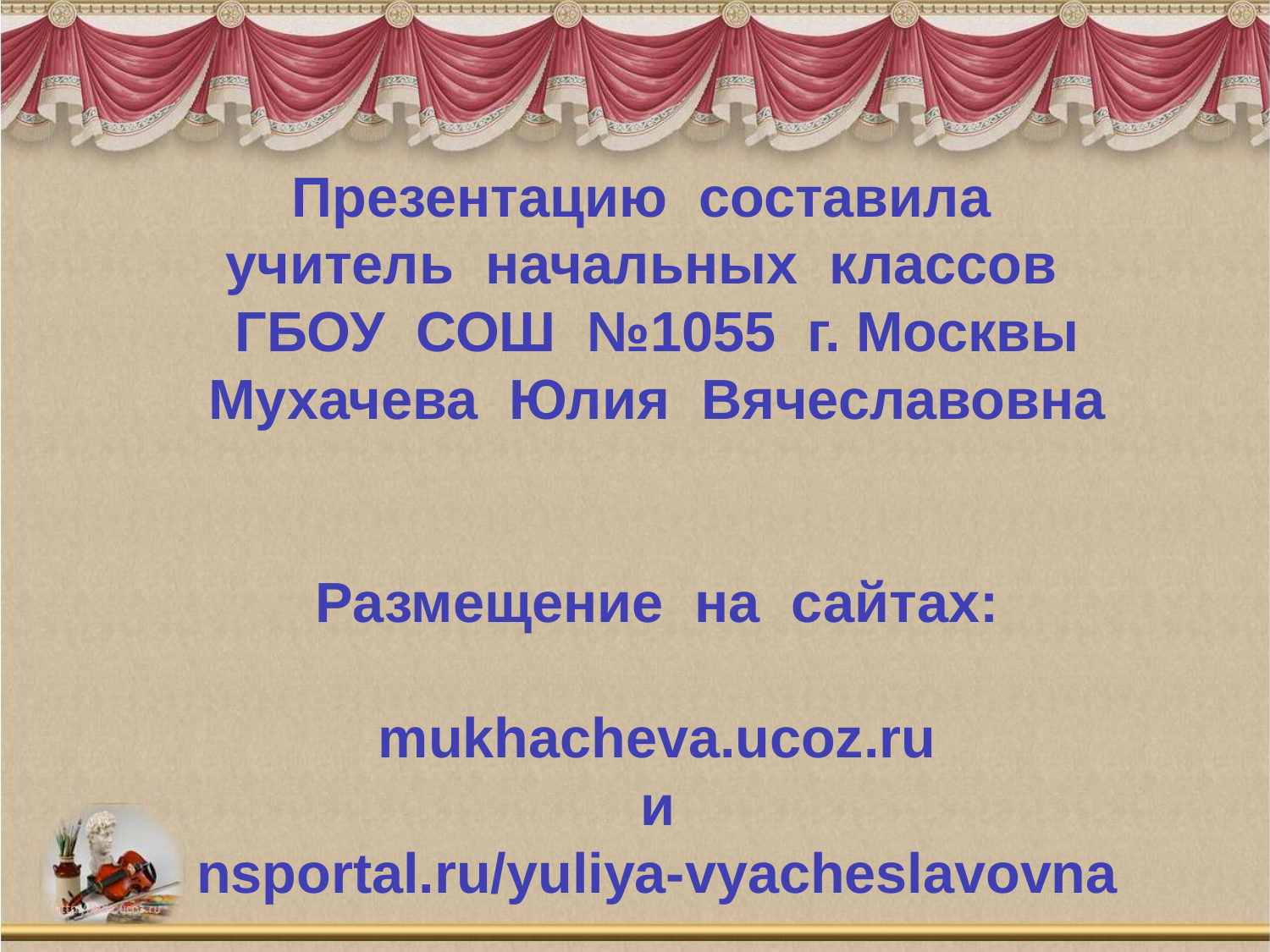

# Презентацию  составила учитель  начальных  классов ГБОУ  СОШ  №1055  г. Москвы Мухачева  Юлия  Вячеславовна Размещение  на  сайтах: mukhacheva.ucoz.ru и nsportal.ru/yuliya-vyacheslavovna